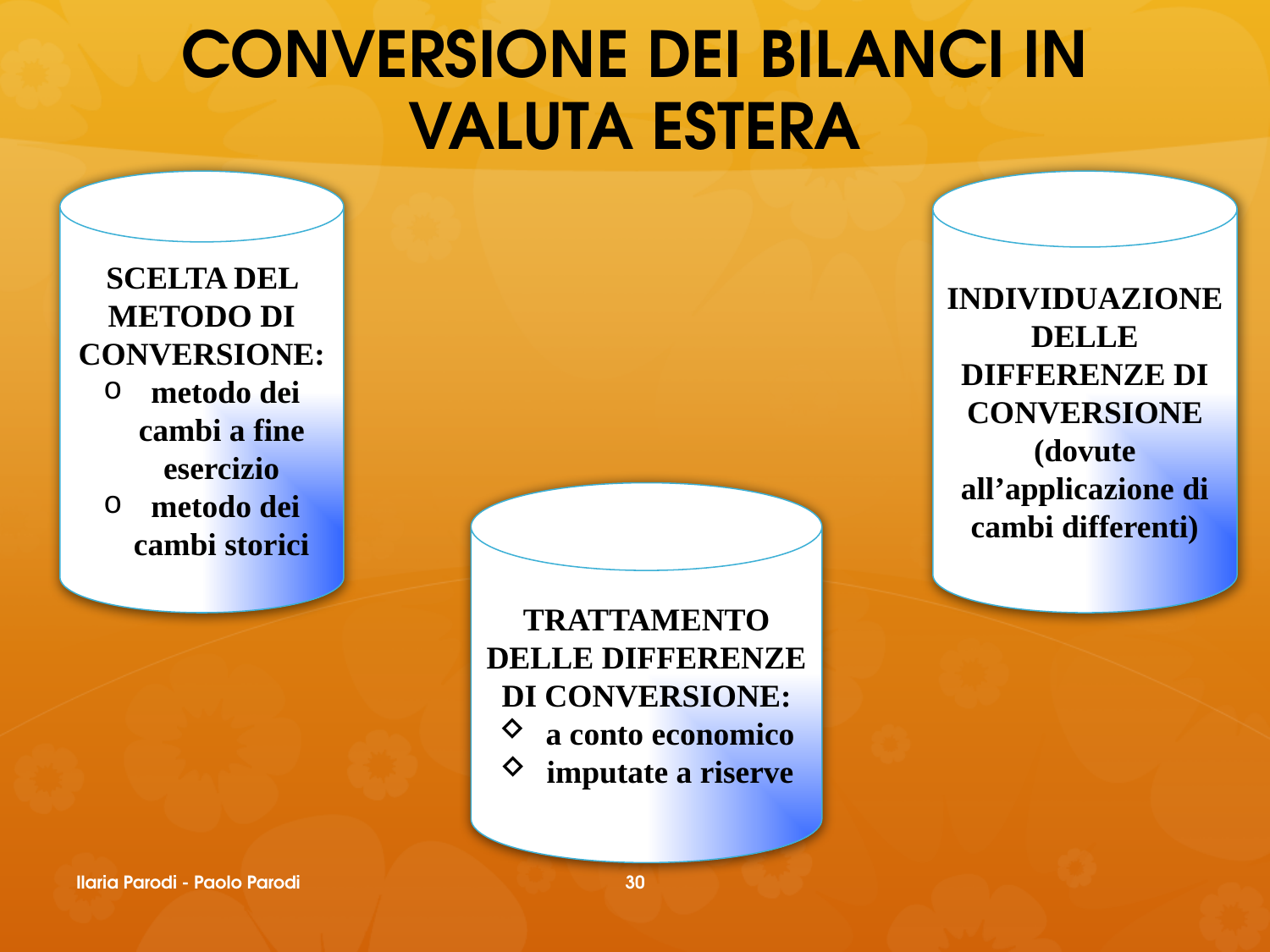

# CONVERSIONE DEI BILANCI IN VALUTA ESTERA
SCELTA DEL METODO DI CONVERSIONE:
 metodo dei cambi a fine esercizio
 metodo dei cambi storici
INDIVIDUAZIONE DELLE DIFFERENZE DI CONVERSIONE (dovute all’applicazione di cambi differenti)

TRATTAMENTO DELLE DIFFERENZE DI CONVERSIONE:
 a conto economico
 imputate a riserve
Ilaria Parodi - Paolo Parodi
30